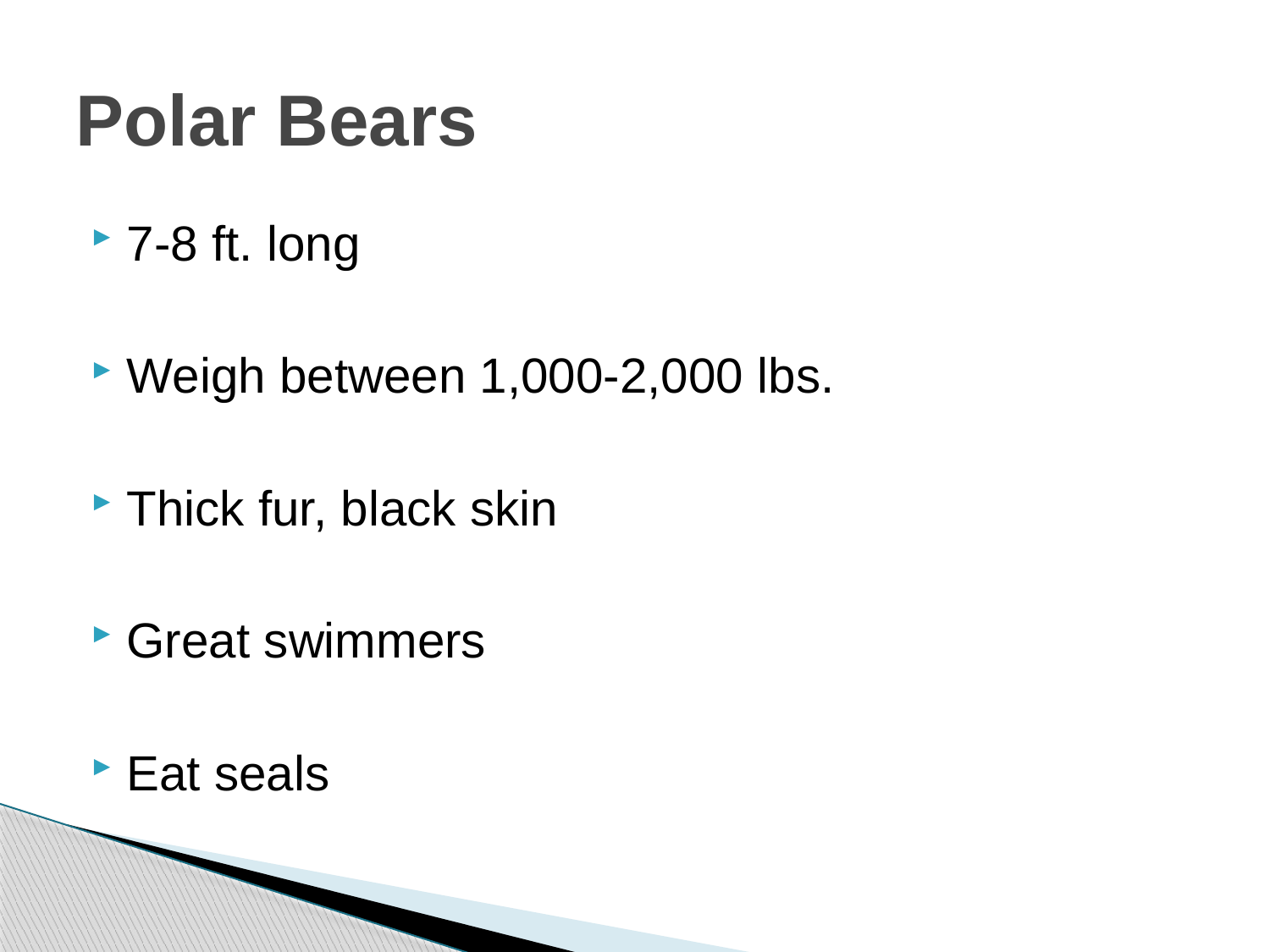

# Polar Bears
7-8 ft. long

Weigh between 1,000-2,000 lbs.

Thick fur, black skin

Great swimmers

Eat seals